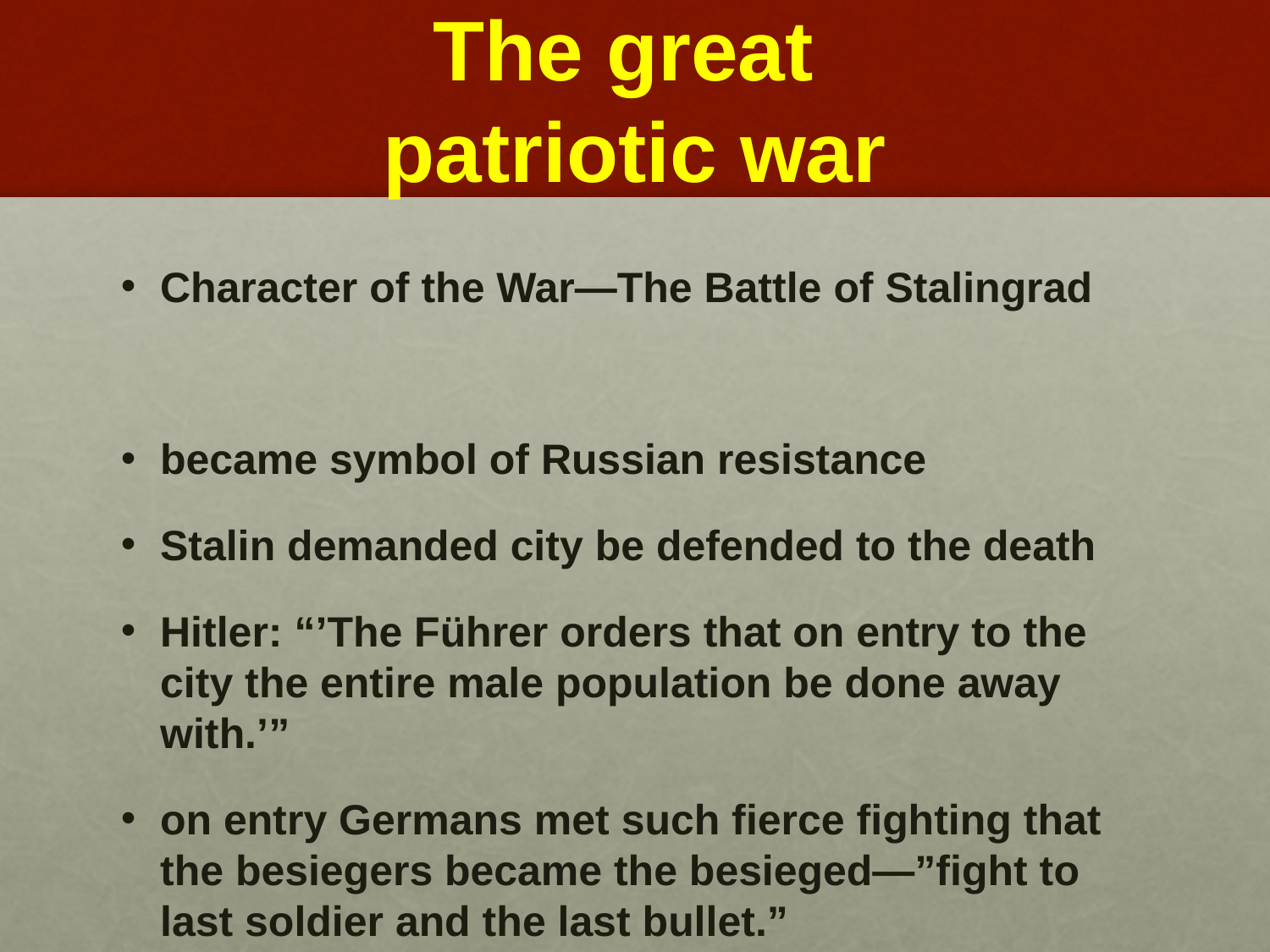

# The great patriotic war
Character of the War—The Battle of Stalingrad

became symbol of Russian resistance
Stalin demanded city be defended to the death
Hitler: “’The Führer orders that on entry to the city the entire male population be done away with.’”
on entry Germans met such fierce fighting that the besiegers became the besieged—”fight to last soldier and the last bullet.”